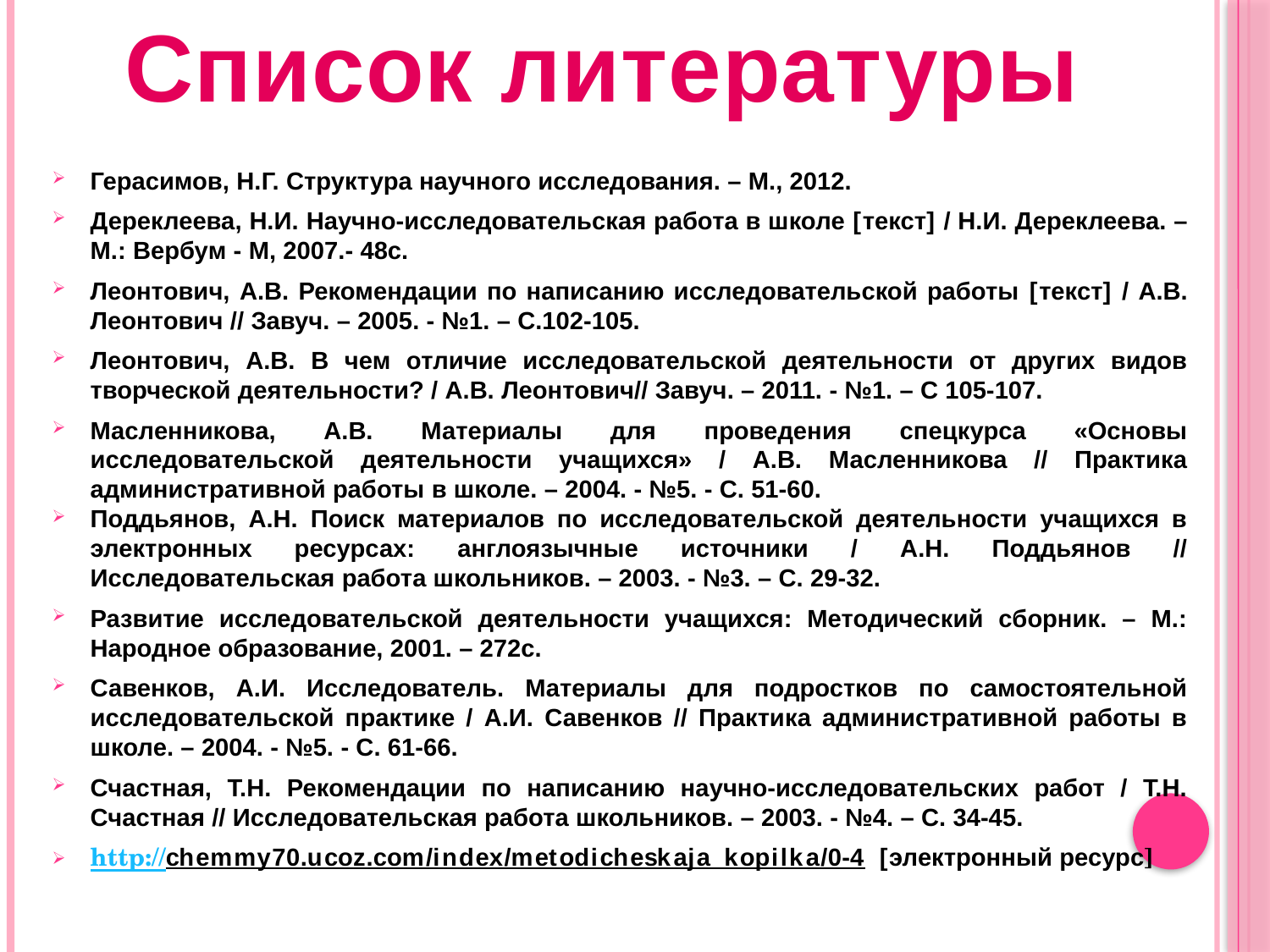

Список литературы
Герасимов, Н.Г. Структура научного исследования. – М., 2012.
Дереклеева, Н.И. Научно-исследовательская работа в школе [текст] / Н.И. Дереклеева. – М.: Вербум - М, 2007.- 48с.
Леонтович, А.В. Рекомендации по написанию исследовательской работы [текст] / А.В. Леонтович // Завуч. – 2005. - №1. – С.102-105.
Леонтович, А.В. В чем отличие исследовательской деятельности от других видов творческой деятельности? / А.В. Леонтович// Завуч. – 2011. - №1. – С 105-107.
Масленникова, А.В. Материалы для проведения спецкурса «Основы исследовательской деятельности учащихся» / А.В. Масленникова // Практика административной работы в школе. – 2004. - №5. - С. 51-60.
Поддьянов, А.Н. Поиск материалов по исследовательской деятельности учащихся в электронных ресурсах: англоязычные источники / А.Н. Поддьянов // Исследовательская работа школьников. – 2003. - №3. – С. 29-32.
Развитие исследовательской деятельности учащихся: Методический сборник. – М.: Народное образование, 2001. – 272с.
Савенков, А.И. Исследователь. Материалы для подростков по самостоятельной исследовательской практике / А.И. Савенков // Практика административной работы в школе. – 2004. - №5. - С. 61-66.
Счастная, Т.Н. Рекомендации по написанию научно-исследовательских работ / Т.Н. Счастная // Исследовательская работа школьников. – 2003. - №4. – С. 34-45.
http://chemmy70.ucoz.com/index/metodicheskaja_kopilka/0-4  [электронный ресурс]